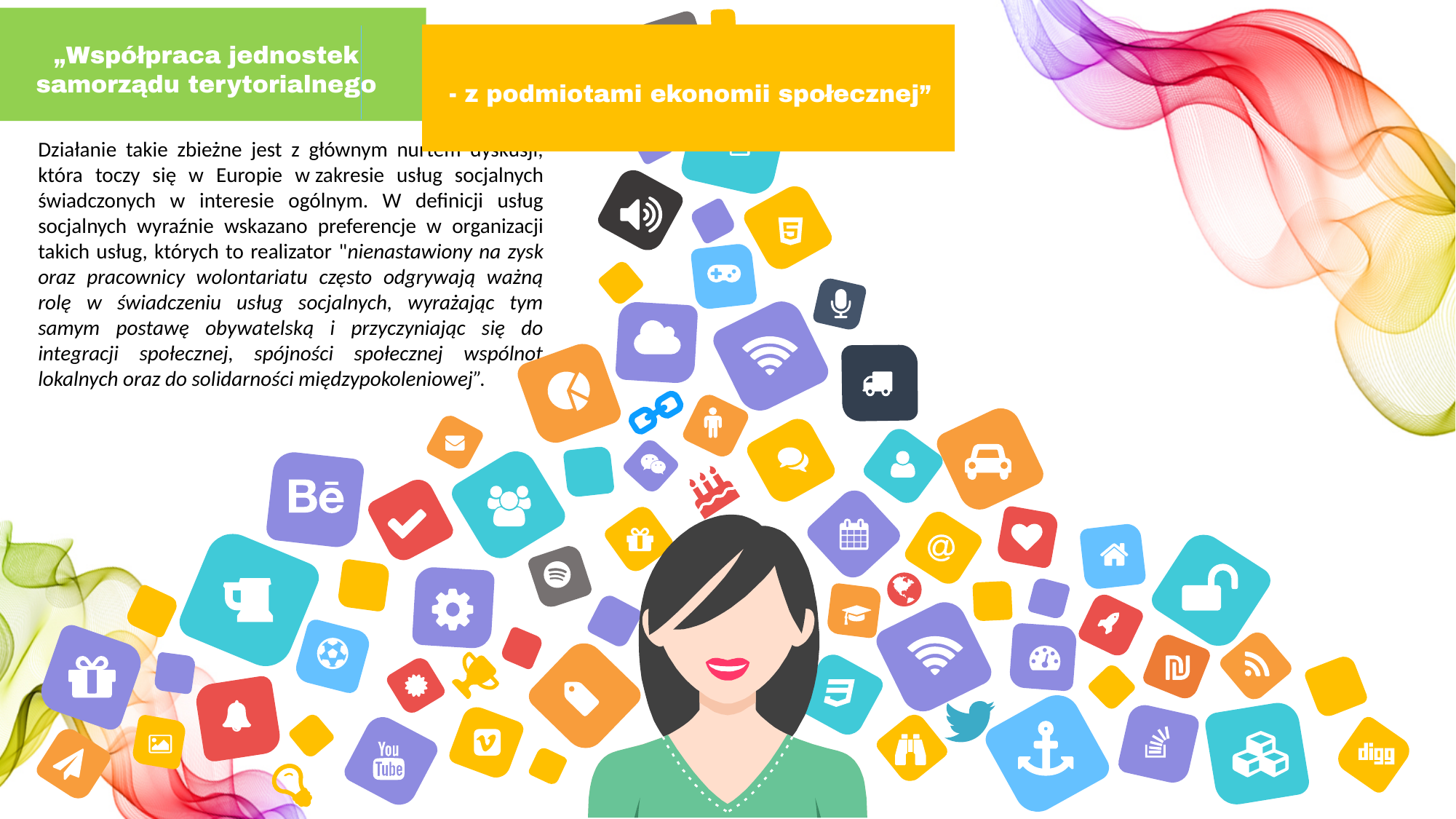

„Współpraca jednostek samorządu terytorialnego

- z podmiotami ekonomii społecznej”

Działanie takie zbieżne jest z głównym nurtem dyskusji, która toczy się w Europie w zakresie usług socjalnych świadczonych w interesie ogólnym. W definicji usług socjalnych wyraźnie wskazano preferencje w organizacji takich usług, których to realizator "nienastawiony na zysk oraz pracownicy wolontariatu często odgrywają ważną rolę w świadczeniu usług socjalnych, wyrażając tym samym postawę obywatelską i przyczyniając się do integracji społecznej, spójności społecznej wspólnot lokalnych oraz do solidarności międzypokoleniowej”.